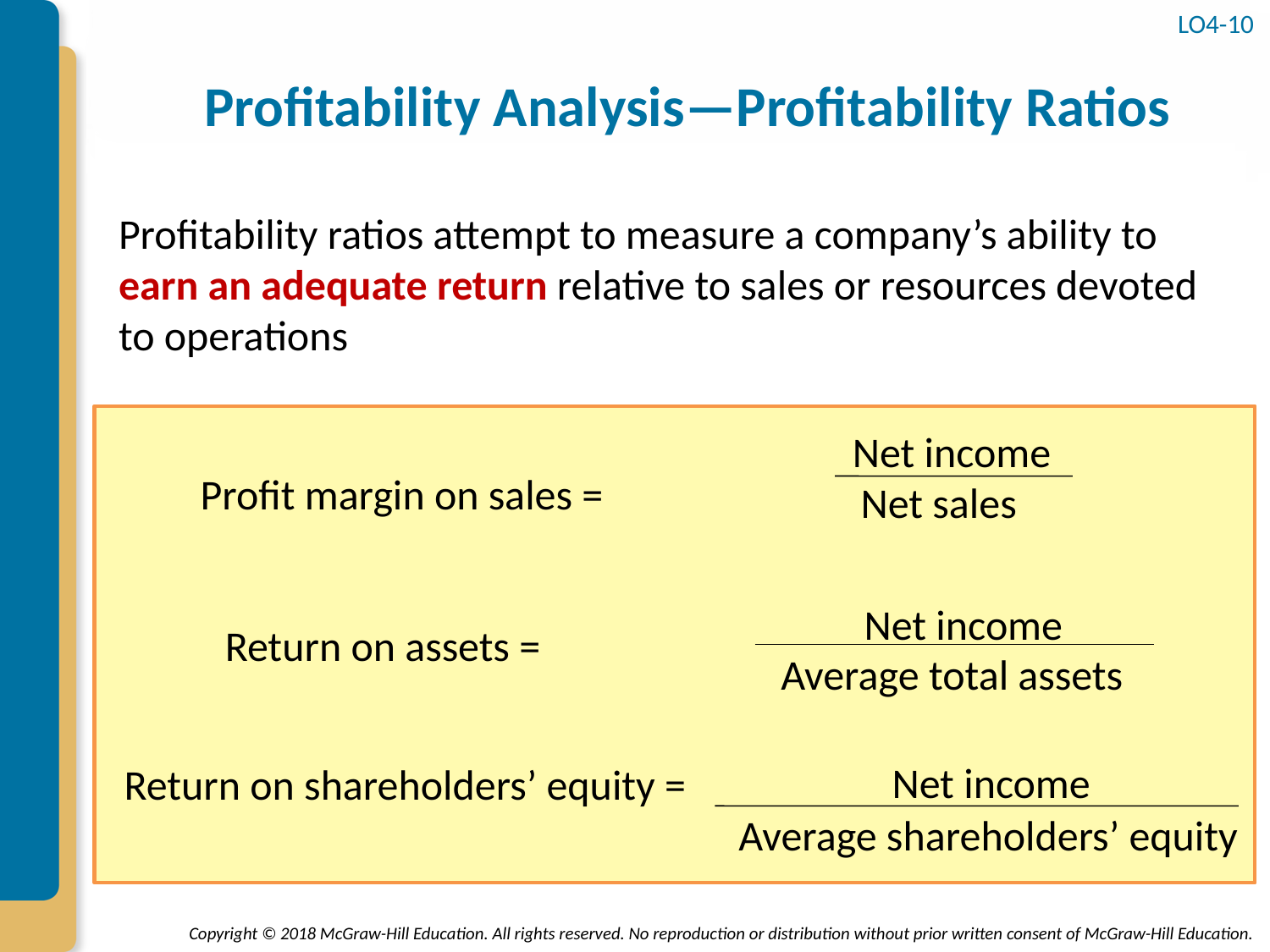

# Profitability Analysis—Profitability Ratios
LO4-10
Profitability ratios attempt to measure a company’s ability to earn an adequate return relative to sales or resources devoted to operations

Net income
Profit margin on sales =
Net sales
Net income
Return on assets =
Average total assets
Net income
Return on shareholders’ equity =
Average shareholders’ equity